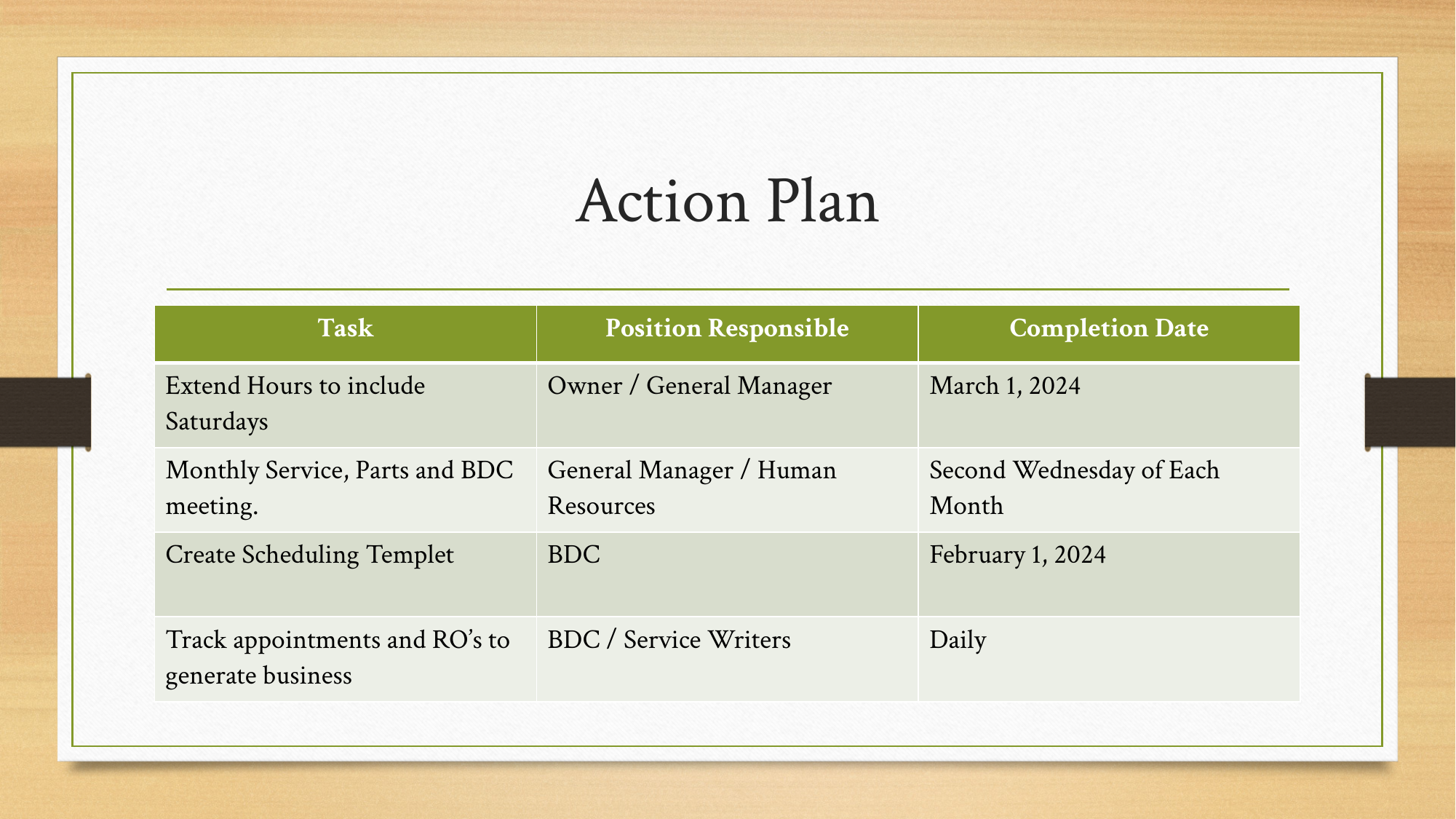

# Action Plan
| Task | Position Responsible | Completion Date |
| --- | --- | --- |
| Extend Hours to include Saturdays | Owner / General Manager | March 1, 2024 |
| Monthly Service, Parts and BDC meeting. | General Manager / Human Resources | Second Wednesday of Each Month |
| Create Scheduling Templet | BDC | February 1, 2024 |
| Track appointments and RO’s to generate business | BDC / Service Writers | Daily |